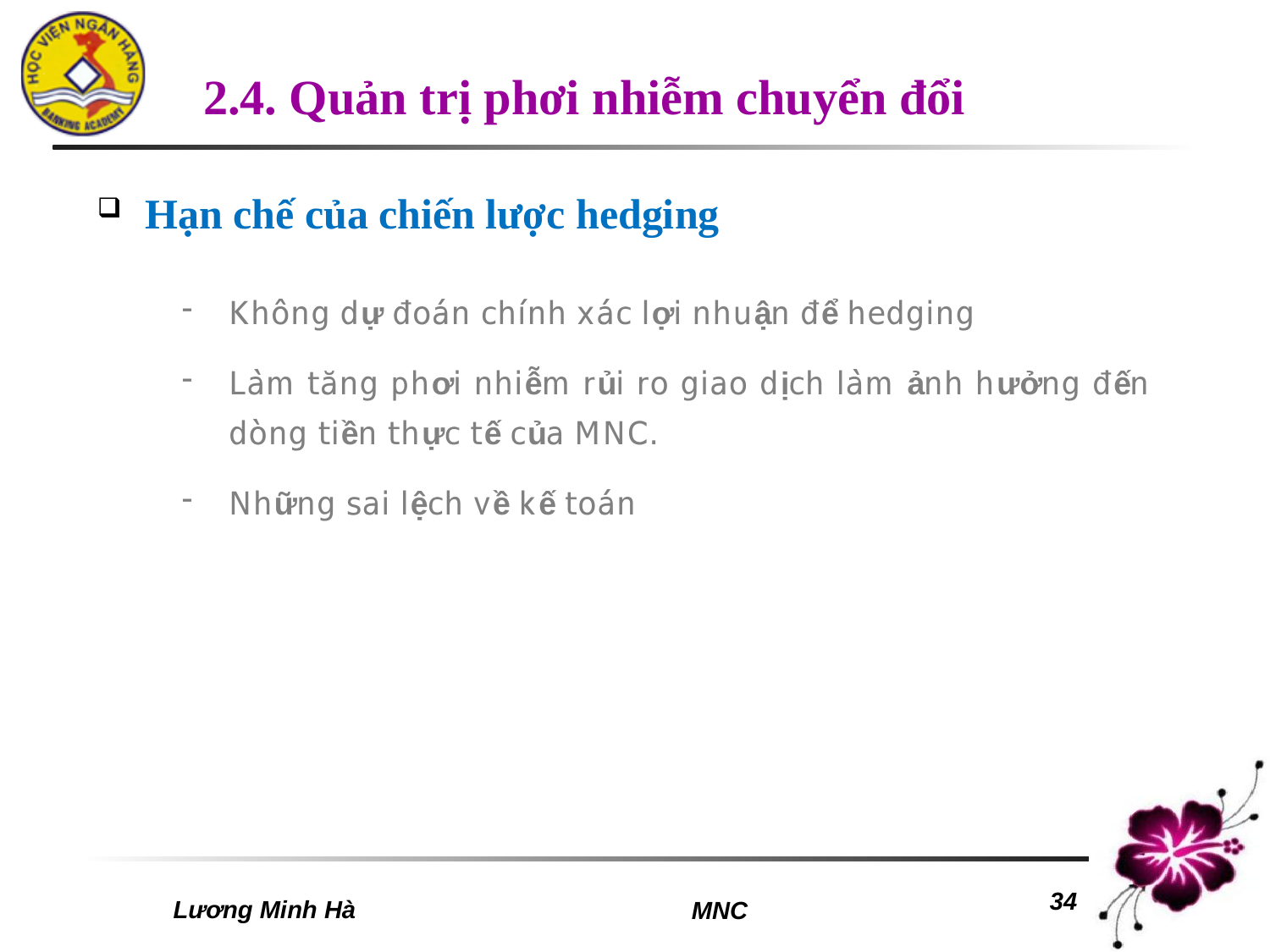

# 2.4. Quản trị phơi nhiễm chuyển đổi
Hạn chế của chiến lược hedging
Không dự đoán chính xác lợi nhuận để hedging
Làm tăng phơi nhiễm rủi ro giao dịch làm ảnh hưởng đến dòng tiền thực tế của MNC.
Những sai lệch về kế toán
Lương Minh Hà